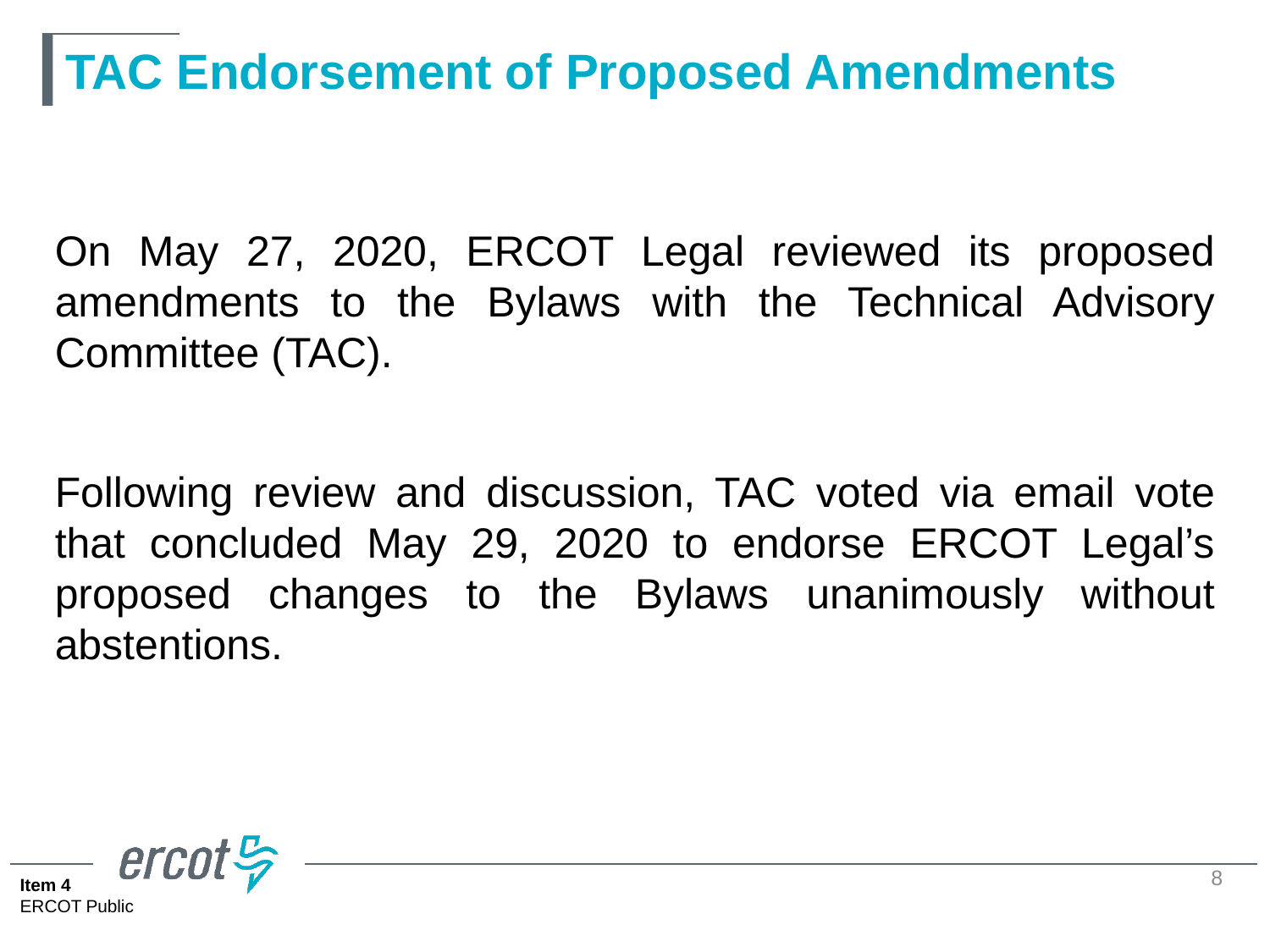

# TAC Endorsement of Proposed Amendments

On May 27, 2020, ERCOT Legal reviewed its proposed amendments to the Bylaws with the Technical Advisory Committee (TAC).

Following review and discussion, TAC voted via email vote that concluded May 29, 2020 to endorse ERCOT Legal’s proposed changes to the Bylaws unanimously without abstentions.
8